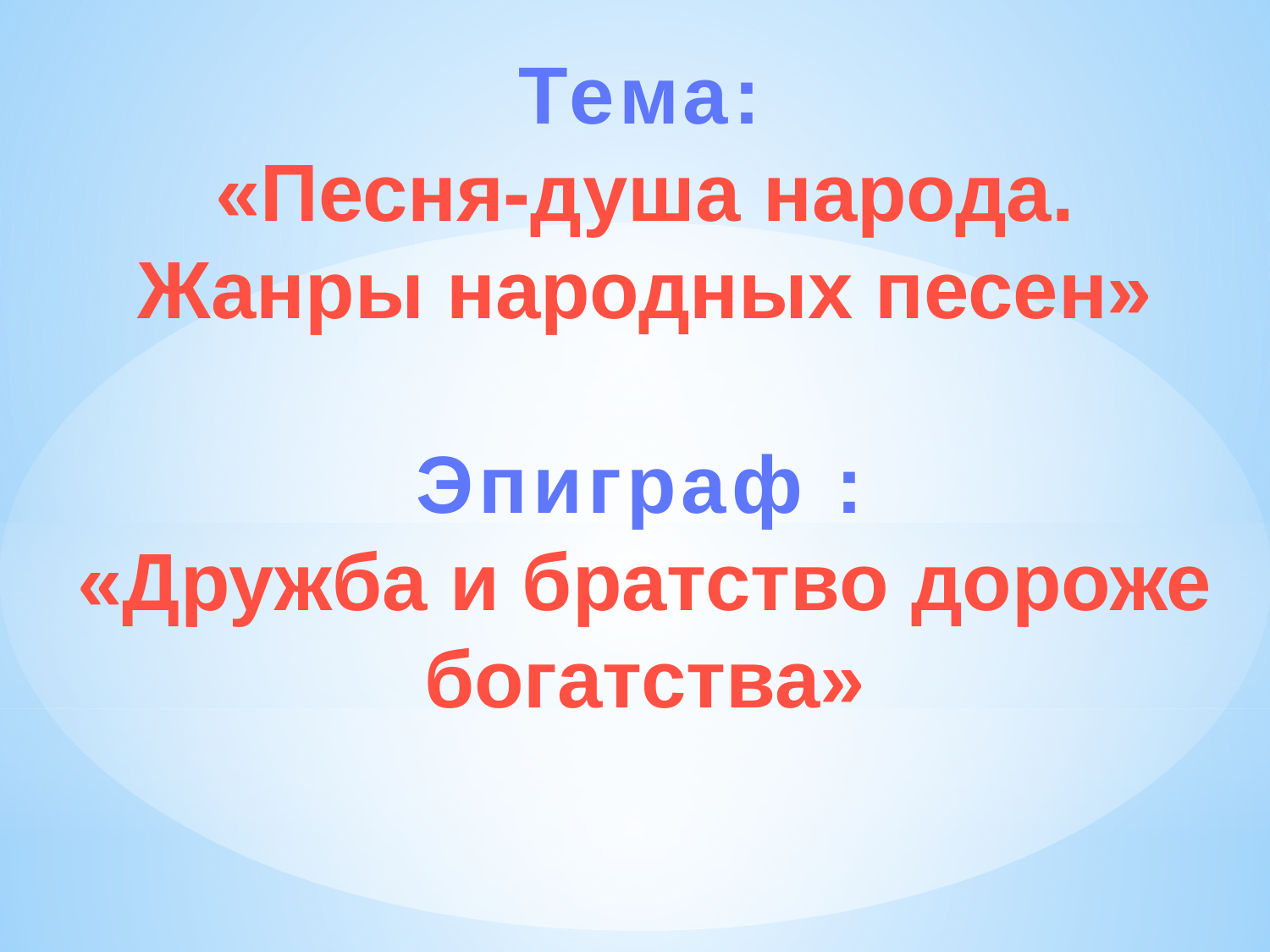

# Тема: «Песня-душа народа. Жанры народных песен»    Эпиграф : «Дружба и братство дороже богатства»